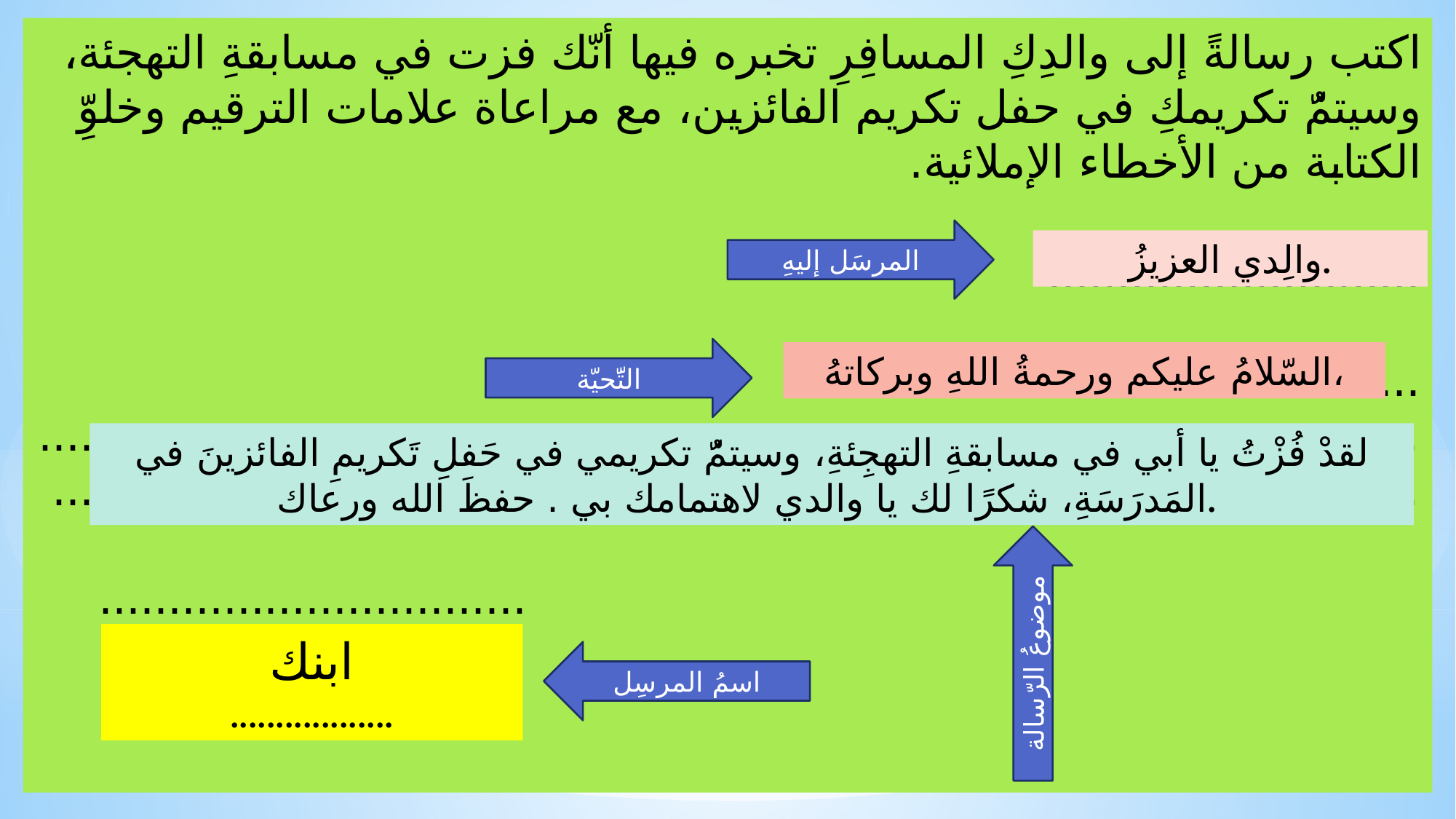

اكتب رسالةً إلى والدِكِ المسافِرِ تخبره فيها أنّك فزت في مسابقةِ التهجئة، وسيتمُّ تكريمكِ في حفل تكريم الفائزين، مع مراعاة علامات الترقيم وخلوِّ الكتابة من الأخطاء الإملائية.

...........................

............................................
.......................................................................................................................................................................................................

                                                               ...............................

المرسَل إليهِ
والِدي العزيزُ.
التَّحيّة
السّلامُ عليكم ورحمةُ اللهِ وبركاتهُ،
لقدْ فُزْتُ يا أبي في مسابقةِ التهجِئةِ، وسيتمُّ تكريمي في حَفلِ تَكريمِ الفائزينَ في المَدرَسَةِ، شكرًا لك يا والدي لاهتمامك بي . حفظَ الله ورعاك.
موضوعُ الرّسالة
ابنك
..................
اسمُ المرسِل
26